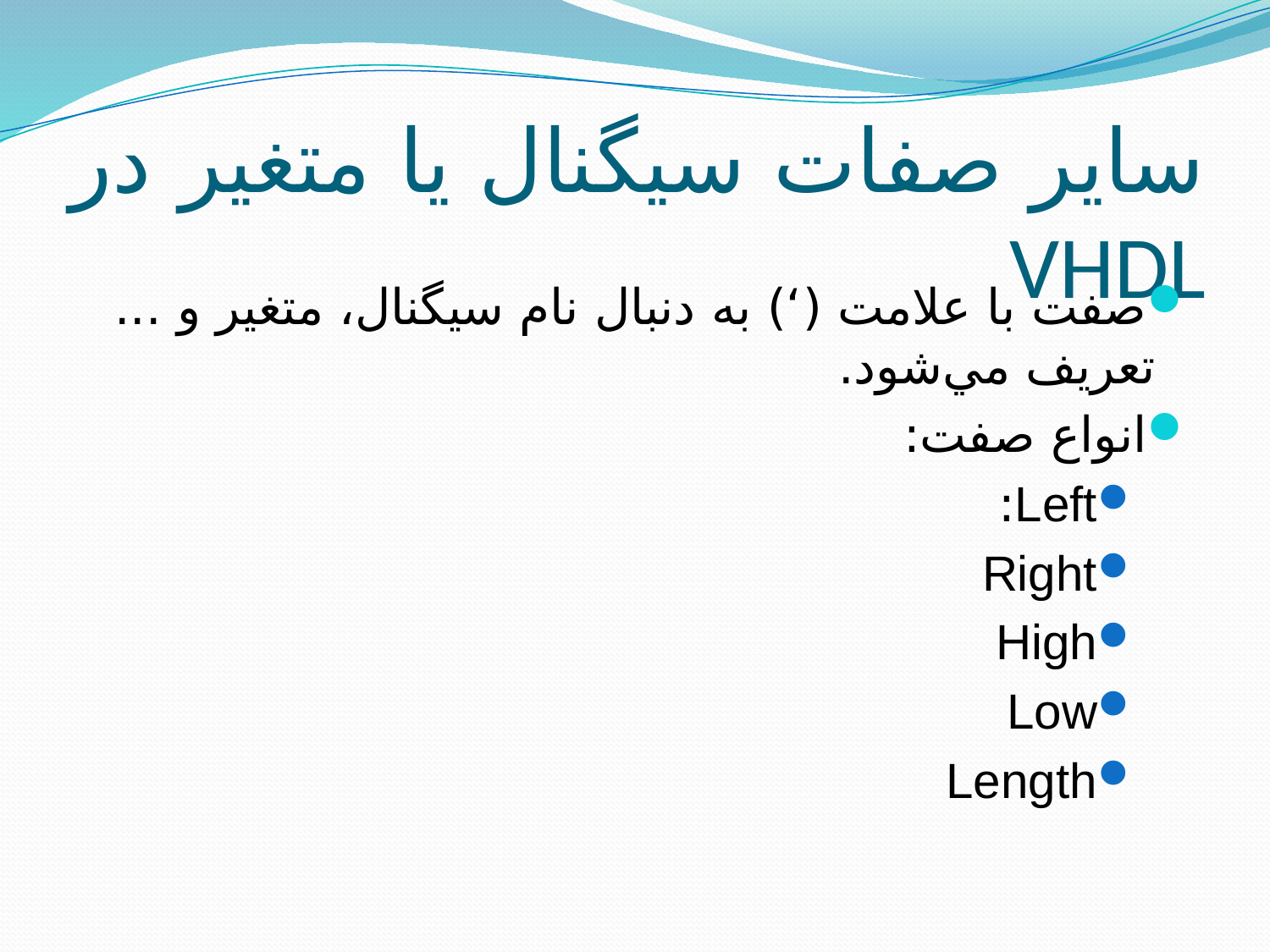

# ساير صفات سيگنال يا متغير در VHDL
صفت با علامت (‘) به دنبال نام سيگنال، متغير و ... تعريف مي‌شود.
انواع صفت:
Left:
Right
High
Low
Length